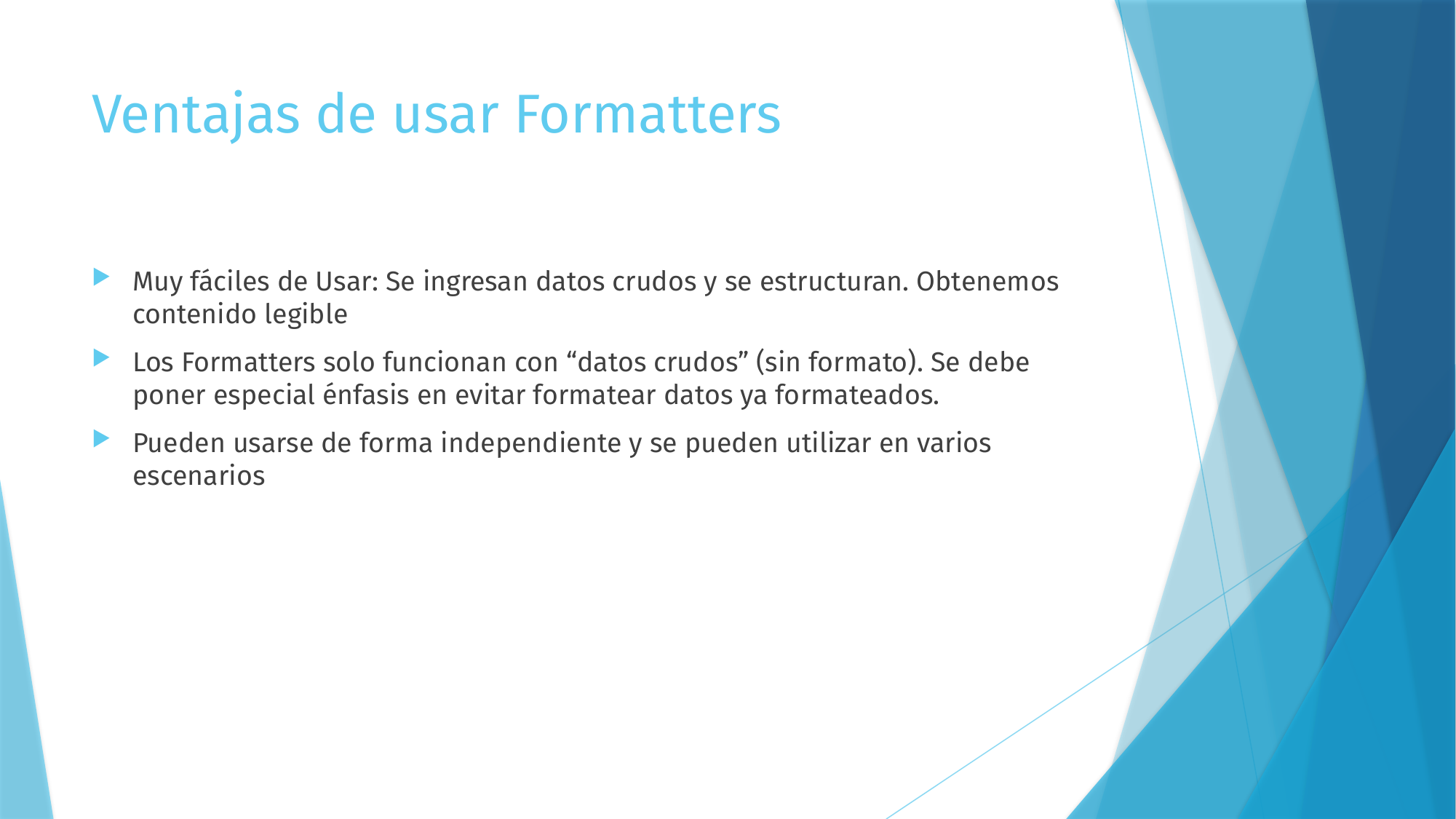

# Ventajas de usar Formatters
Muy fáciles de Usar: Se ingresan datos crudos y se estructuran. Obtenemos contenido legible
Los Formatters solo funcionan con “datos crudos” (sin formato). Se debe poner especial énfasis en evitar formatear datos ya formateados.
Pueden usarse de forma independiente y se pueden utilizar en varios escenarios